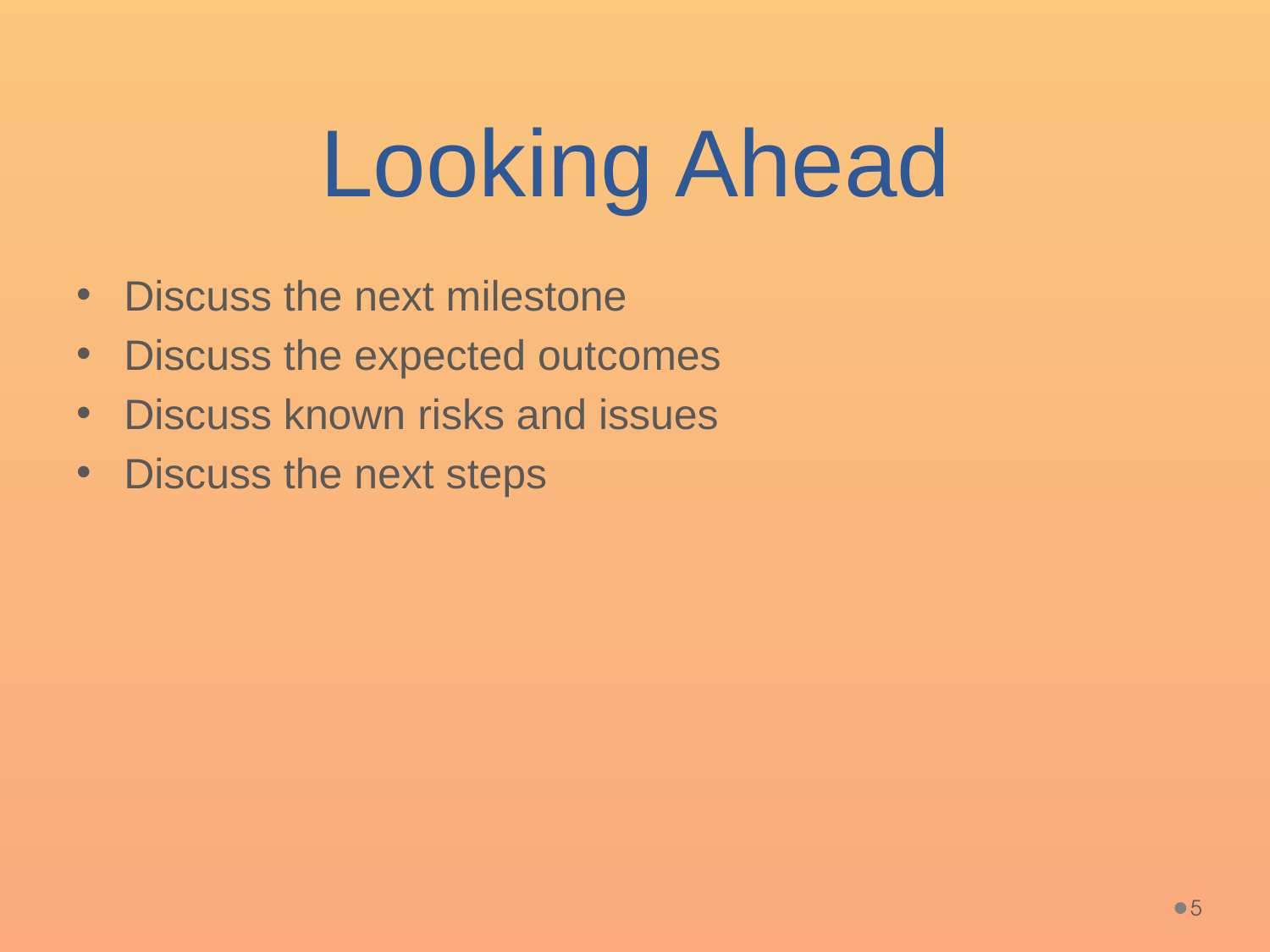

# Looking Ahead
Discuss the next milestone
Discuss the expected outcomes
Discuss known risks and issues
Discuss the next steps
5